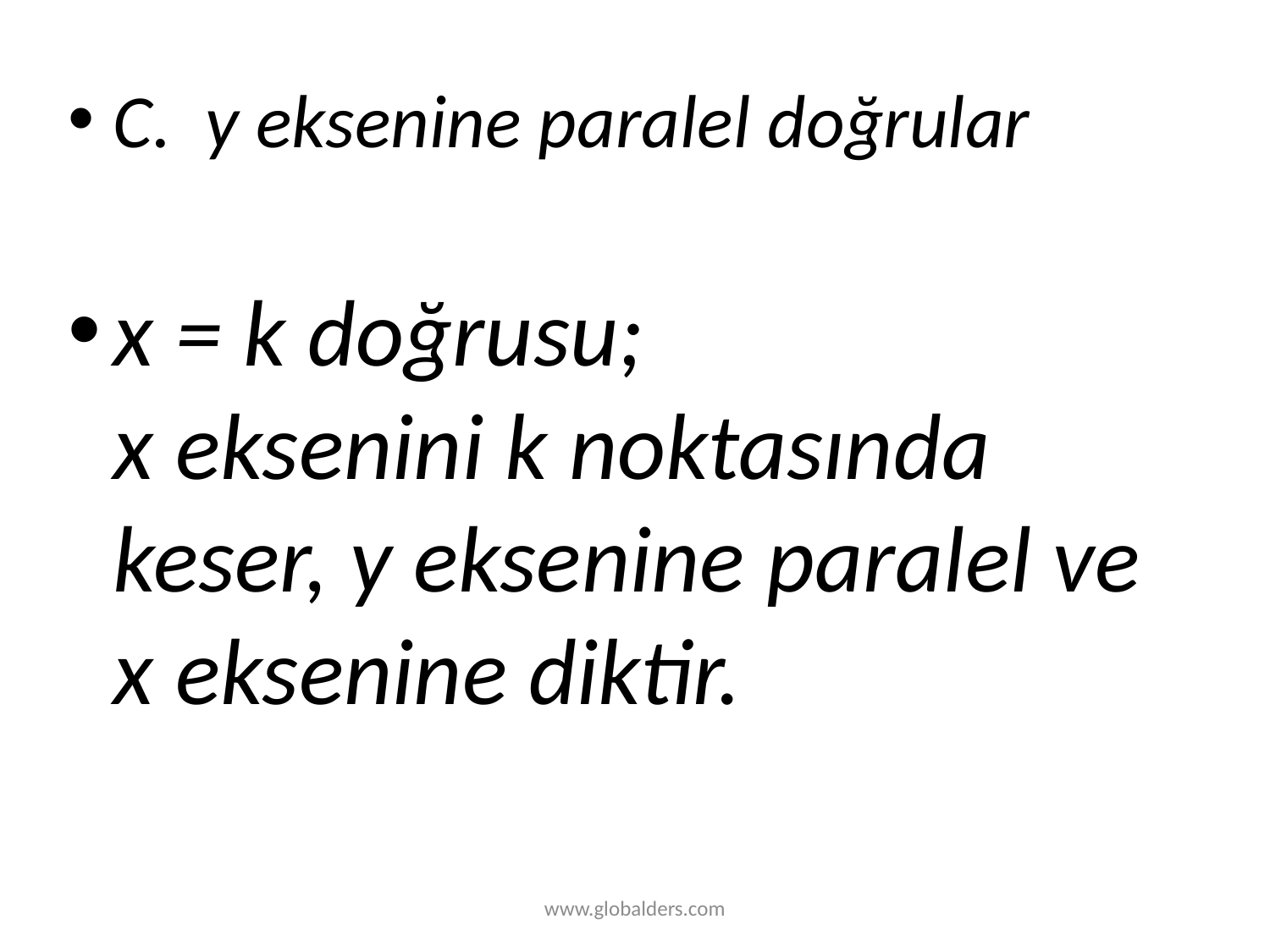

C.  y eksenine paralel doğrular
x = k doğrusu;
x eksenini k noktasında keser, y eksenine paralel ve x eksenine diktir.
www.globalders.com